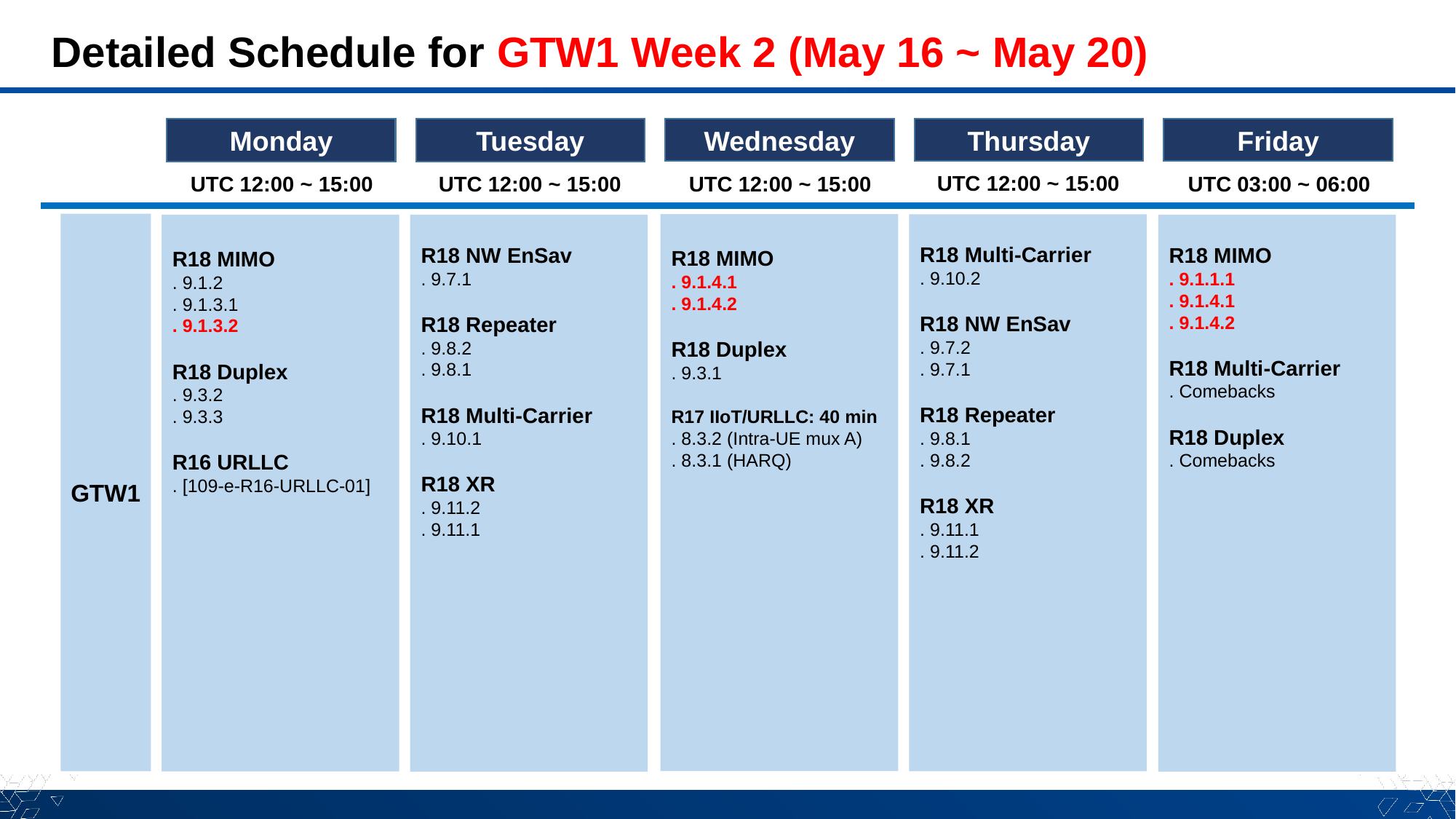

# Detailed Schedule for GTW1 Week 2 (May 16 ~ May 20)
Friday
Thursday
Wednesday
Tuesday
Monday
UTC 12:00 ~ 15:00
UTC 12:00 ~ 15:00
UTC 03:00 ~ 06:00
UTC 12:00 ~ 15:00
UTC 12:00 ~ 15:00
GTW1

R18 MIMO
. 9.1.4.1
. 9.1.4.2

R18 Duplex
. 9.3.1

R17 IIoT/URLLC: 40 min
. 8.3.2 (Intra-UE mux A)
. 8.3.1 (HARQ)

R18 Multi-Carrier
. 9.10.2

R18 NW EnSav
. 9.7.2
. 9.7.1

R18 Repeater
. 9.8.1
. 9.8.2

R18 XR
. 9.11.1
. 9.11.2

R18 MIMO
. 9.1.2
. 9.1.3.1
. 9.1.3.2

R18 Duplex
. 9.3.2
. 9.3.3

R16 URLLC
. [109-e-R16-URLLC-01]

R18 NW EnSav
. 9.7.1

R18 Repeater
. 9.8.2
. 9.8.1

R18 Multi-Carrier
. 9.10.1

R18 XR
. 9.11.2
. 9.11.1

R18 MIMO
. 9.1.1.1
. 9.1.4.1
. 9.1.4.2

R18 Multi-Carrier
. Comebacks

R18 Duplex
. Comebacks